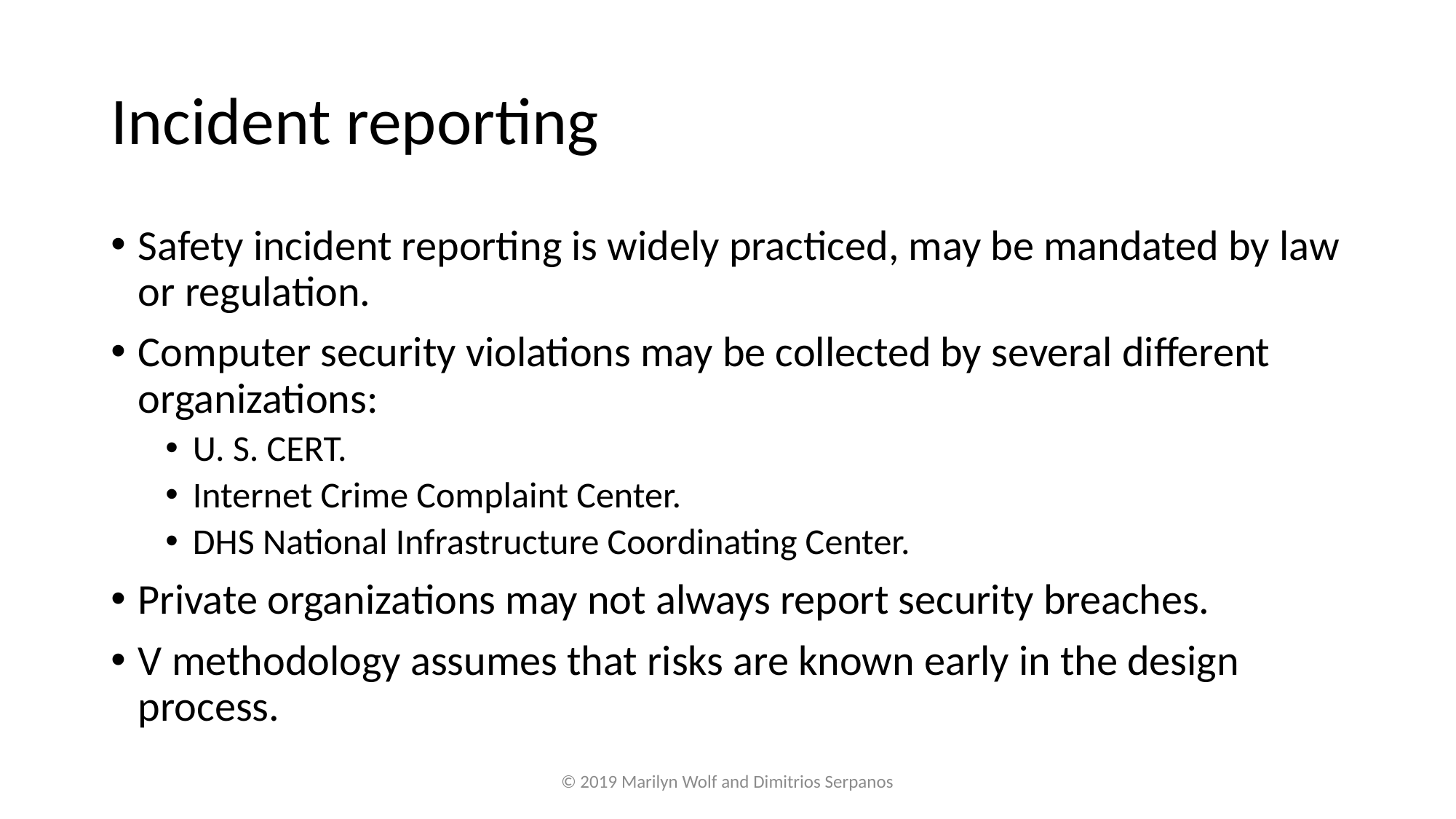

# Incident reporting
Safety incident reporting is widely practiced, may be mandated by law or regulation.
Computer security violations may be collected by several different organizations:
U. S. CERT.
Internet Crime Complaint Center.
DHS National Infrastructure Coordinating Center.
Private organizations may not always report security breaches.
V methodology assumes that risks are known early in the design process.
© 2019 Marilyn Wolf and Dimitrios Serpanos